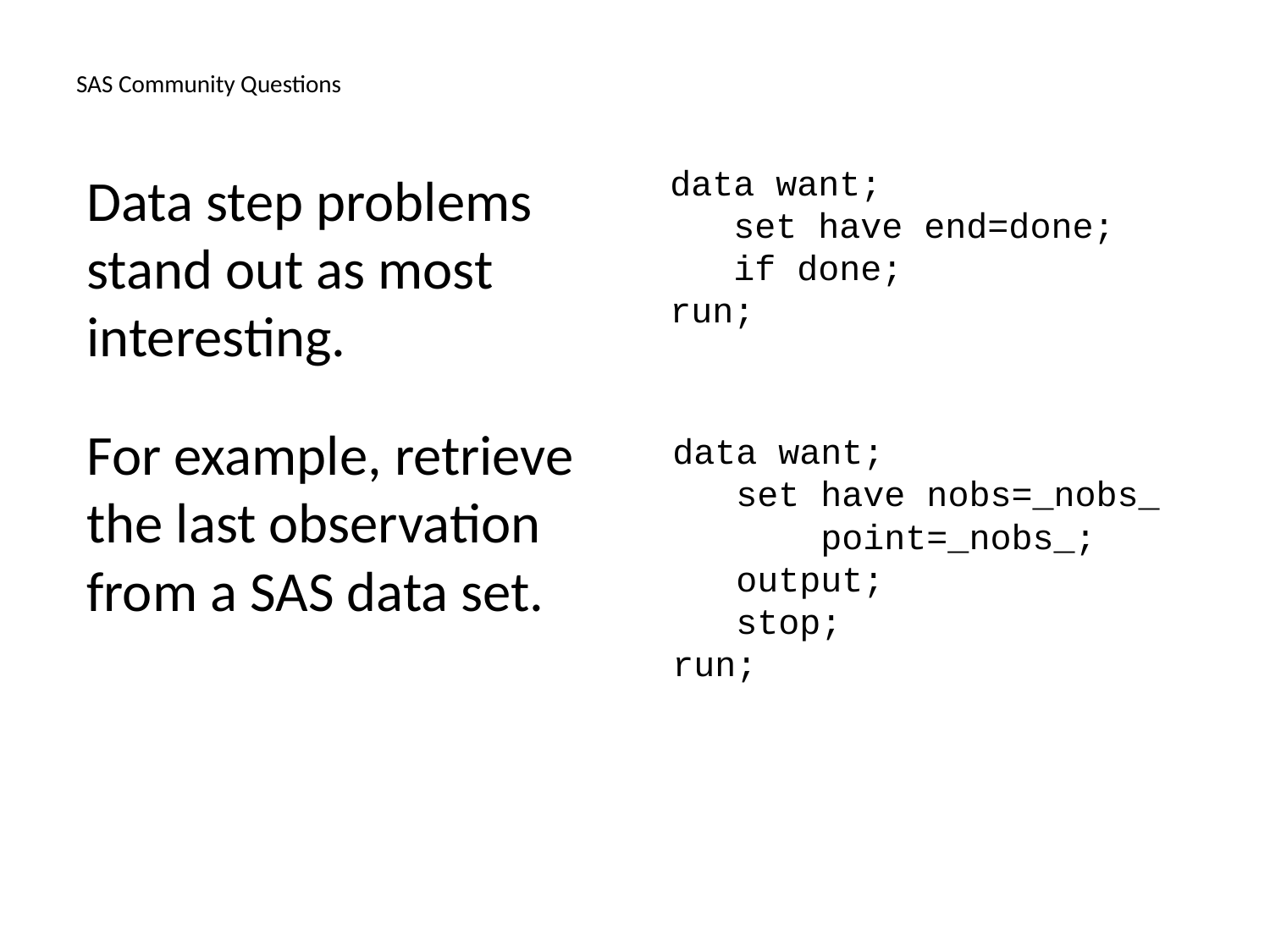

# SAS Community Questions
data want;
   set have end=done;
   if done;
run;
Data step problems stand out as most interesting.

For example, retrieve the last observation from a SAS data set.
data want;
   set have nobs=_nobs_
       point=_nobs_;
   output;
   stop;
run;